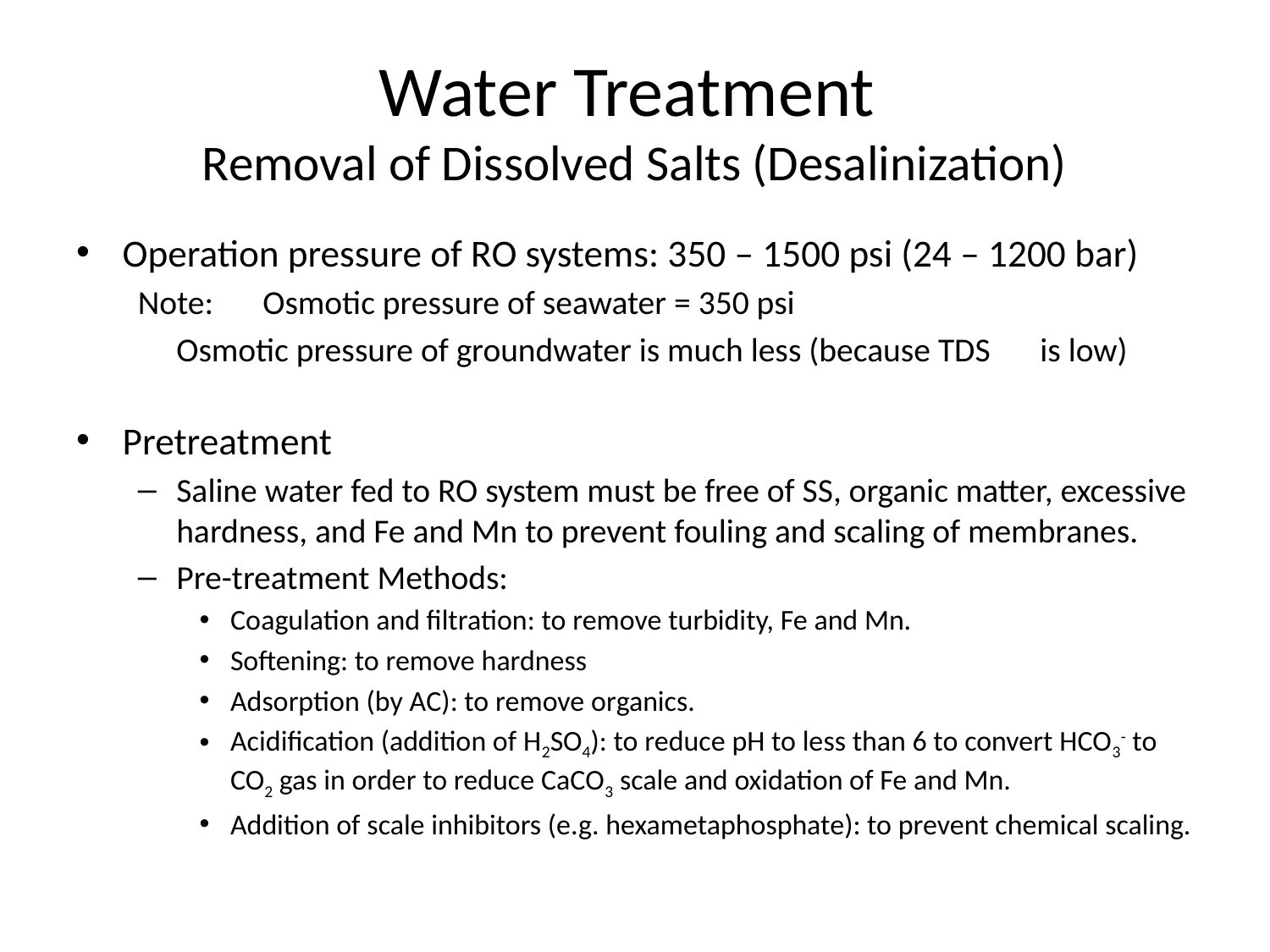

# Water Treatment Removal of Dissolved Salts (Desalinization)
Operation pressure of RO systems: 350 – 1500 psi (24 – 1200 bar)
Note: 	Osmotic pressure of seawater = 350 psi
			Osmotic pressure of groundwater is much less (because TDS 		is low)
Pretreatment
Saline water fed to RO system must be free of SS, organic matter, excessive hardness, and Fe and Mn to prevent fouling and scaling of membranes.
Pre-treatment Methods:
Coagulation and filtration: to remove turbidity, Fe and Mn.
Softening: to remove hardness
Adsorption (by AC): to remove organics.
Acidification (addition of H2SO4): to reduce pH to less than 6 to convert HCO3- to CO2 gas in order to reduce CaCO3 scale and oxidation of Fe and Mn.
Addition of scale inhibitors (e.g. hexametaphosphate): to prevent chemical scaling.